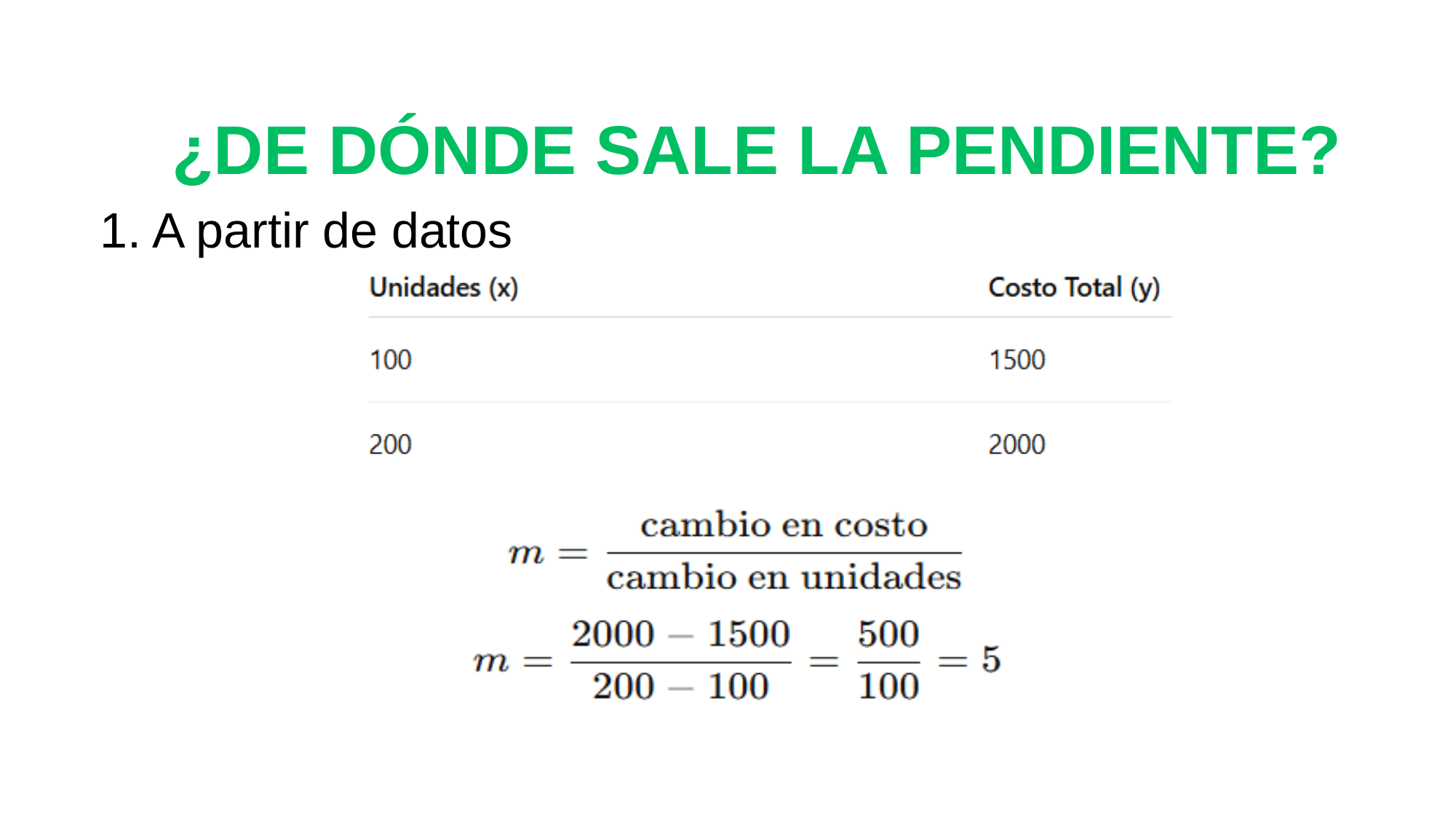

¿DE DÓNDE SALE LA PENDIENTE?
1. A partir de datos